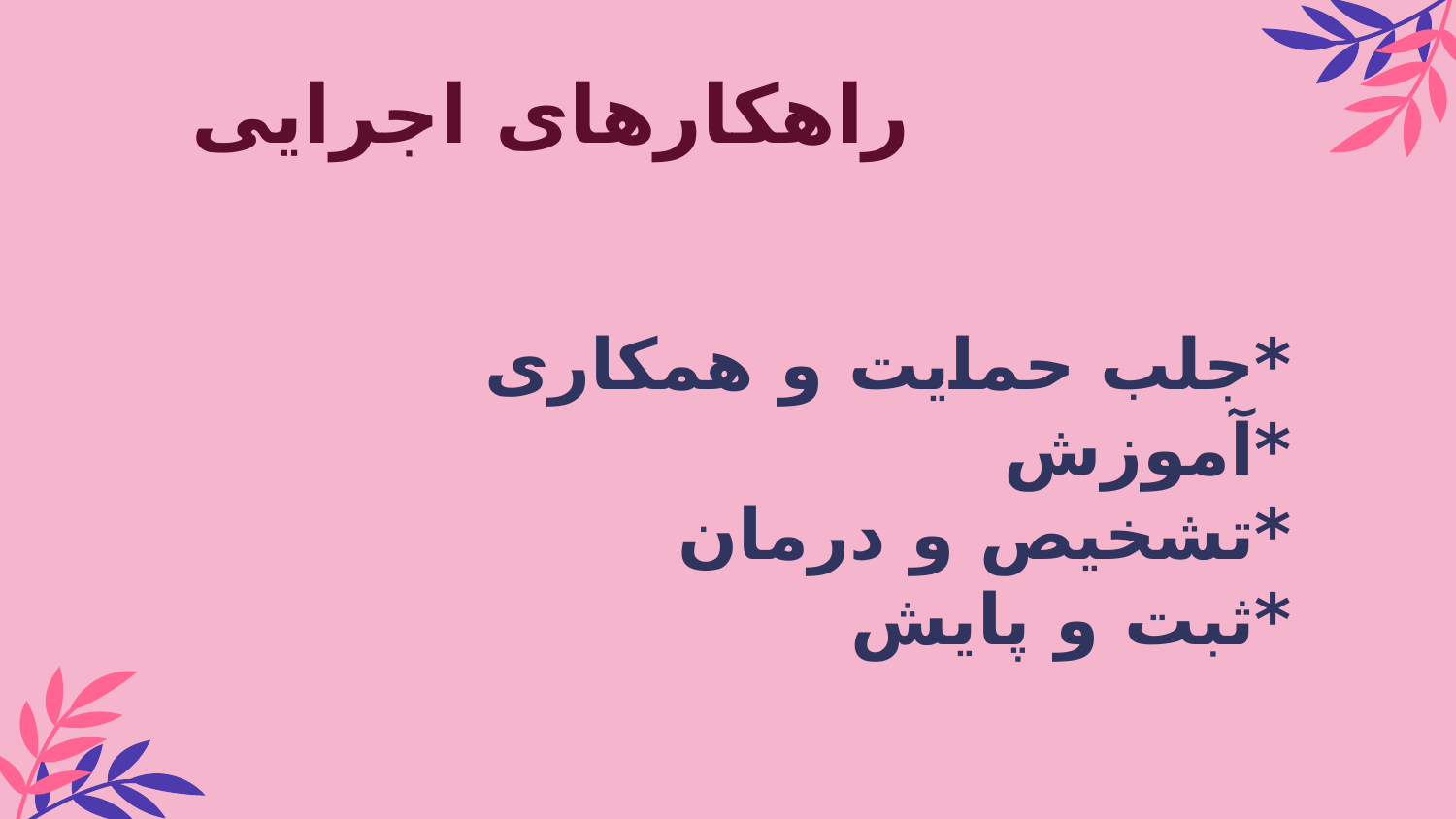

# راهکارهای اجرایی
*جلب حمایت و همکاری
*آموزش
*تشخیص و درمان
*ثبت و پایش